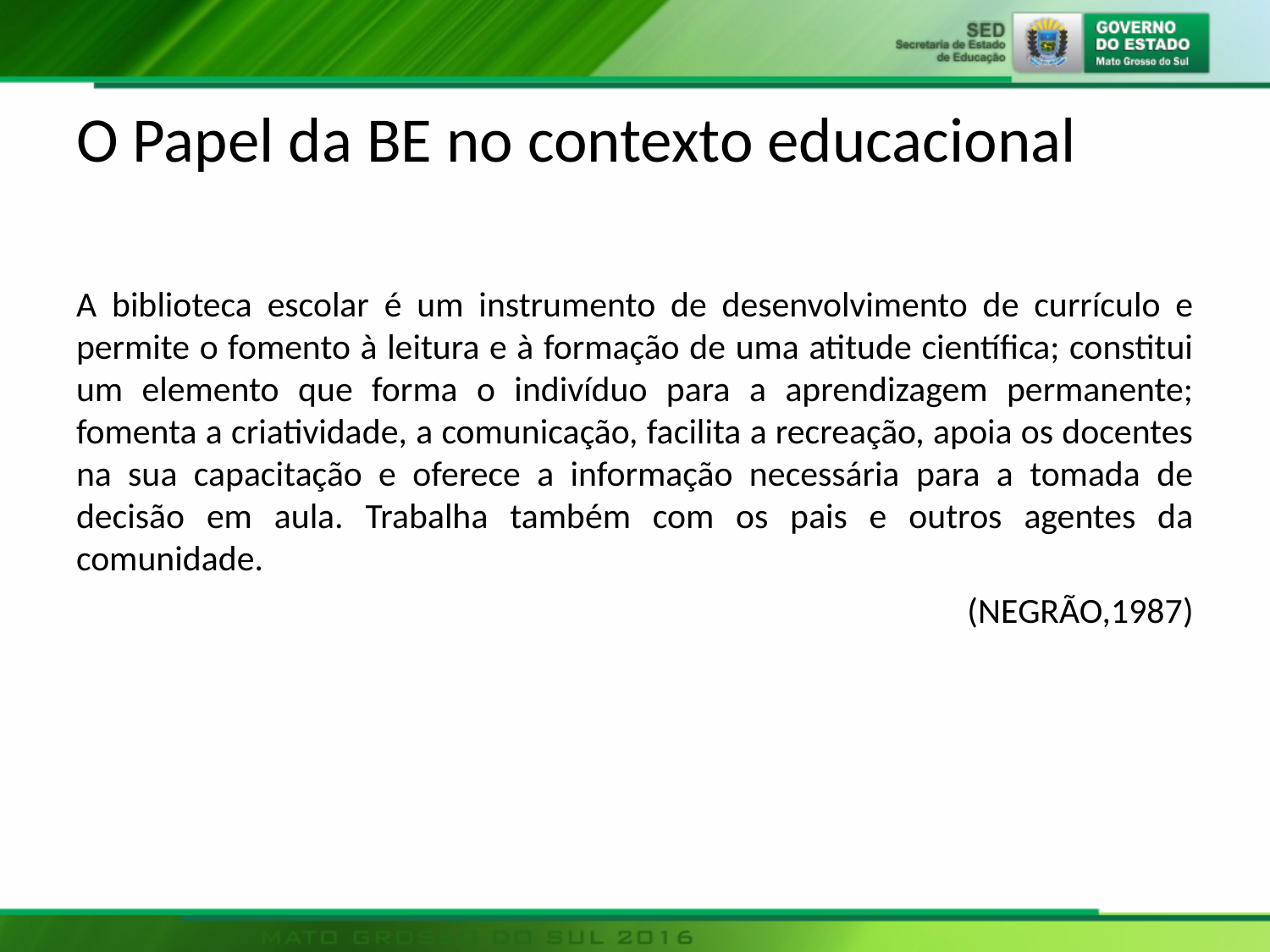

# O Papel da BE no contexto educacional

A biblioteca escolar é um instrumento de desenvolvimento de currículo e permite o fomento à leitura e à formação de uma atitude científica; constitui um elemento que forma o indivíduo para a aprendizagem permanente; fomenta a criatividade, a comunicação, facilita a recreação, apoia os docentes na sua capacitação e oferece a informação necessária para a tomada de decisão em aula. Trabalha também com os pais e outros agentes da comunidade.
(NEGRÃO,1987)